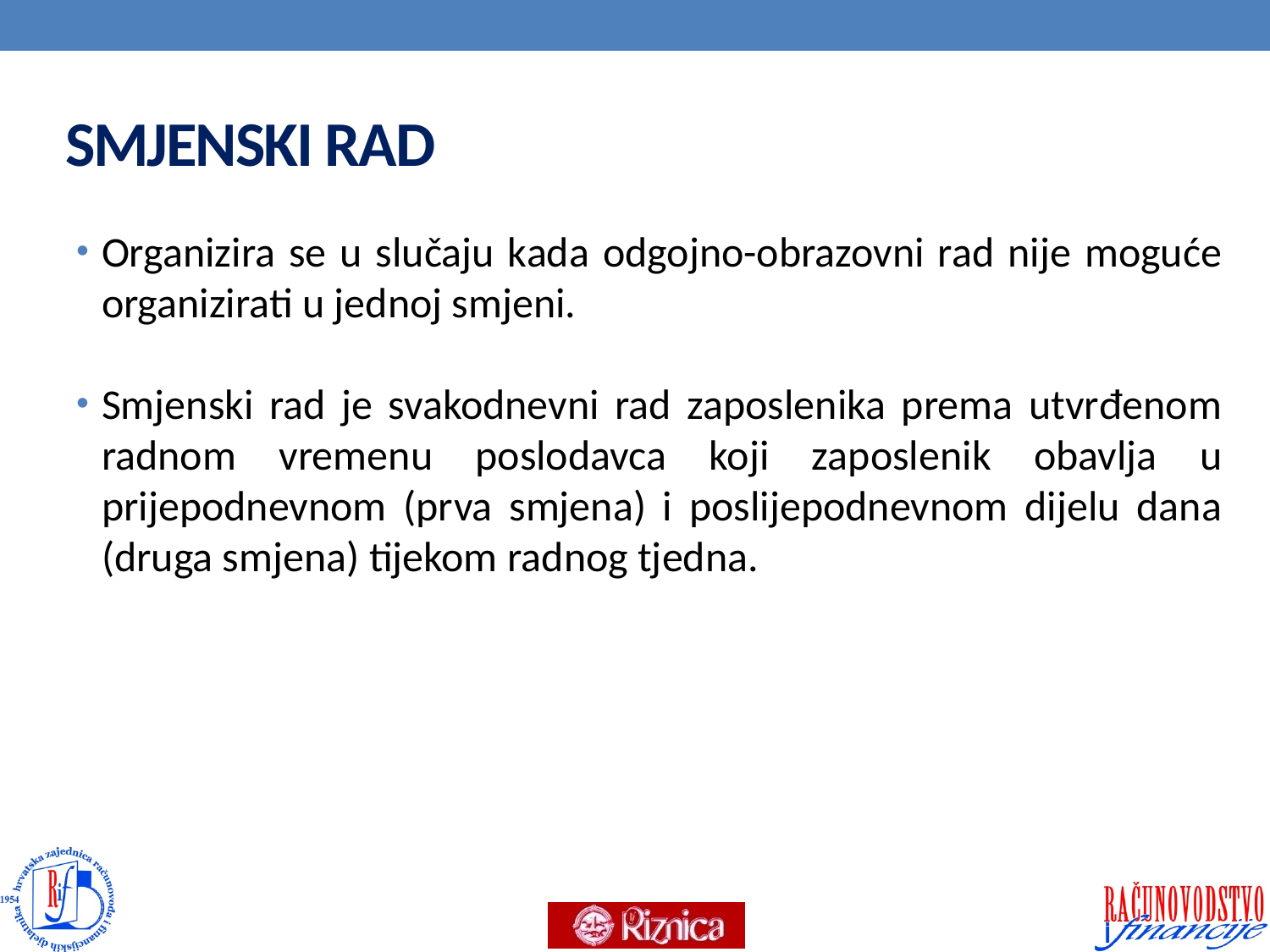

# SMJENSKI RAD
Organizira se u slučaju kada odgojno-obrazovni rad nije moguće organizirati u jednoj smjeni.

Smjenski rad je svakodnevni rad zaposlenika prema utvrđenom radnom vremenu poslodavca koji zaposlenik obavlja u prijepodnevnom (prva smjena) i poslijepodnevnom dijelu dana (druga smjena) tijekom radnog tjedna.